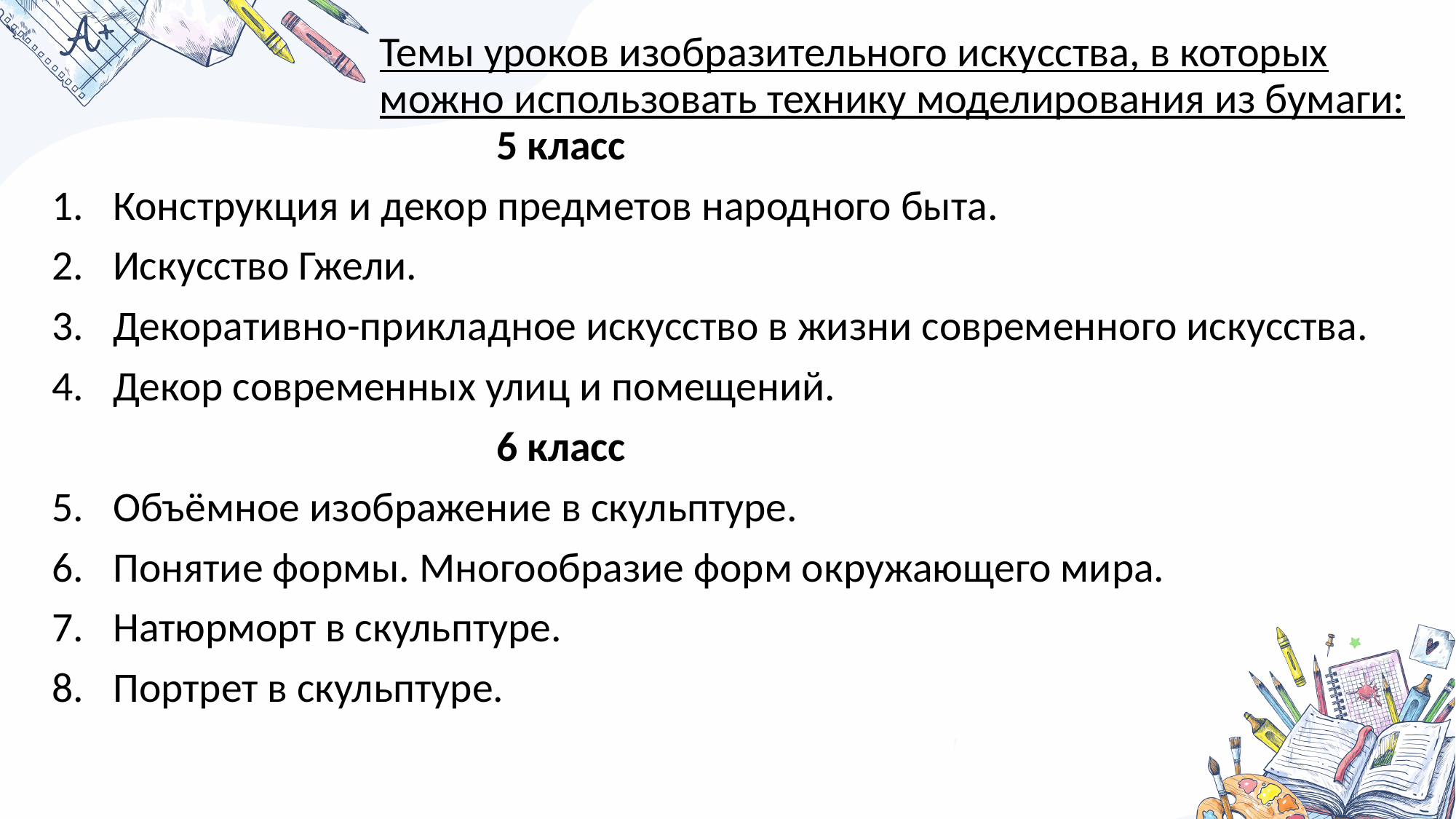

# Темы уроков изобразительного искусства, в которых можно использовать технику моделирования из бумаги:
                                               5 класс
Конструкция и декор предметов народного быта.
Искусство Гжели.
Декоративно-прикладное искусство в жизни современного искусства.
Декор современных улиц и помещений.
                                               6 класс
Объёмное изображение в скульптуре.
Понятие формы. Многообразие форм окружающего мира.
Натюрморт в скульптуре.
Портрет в скульптуре.